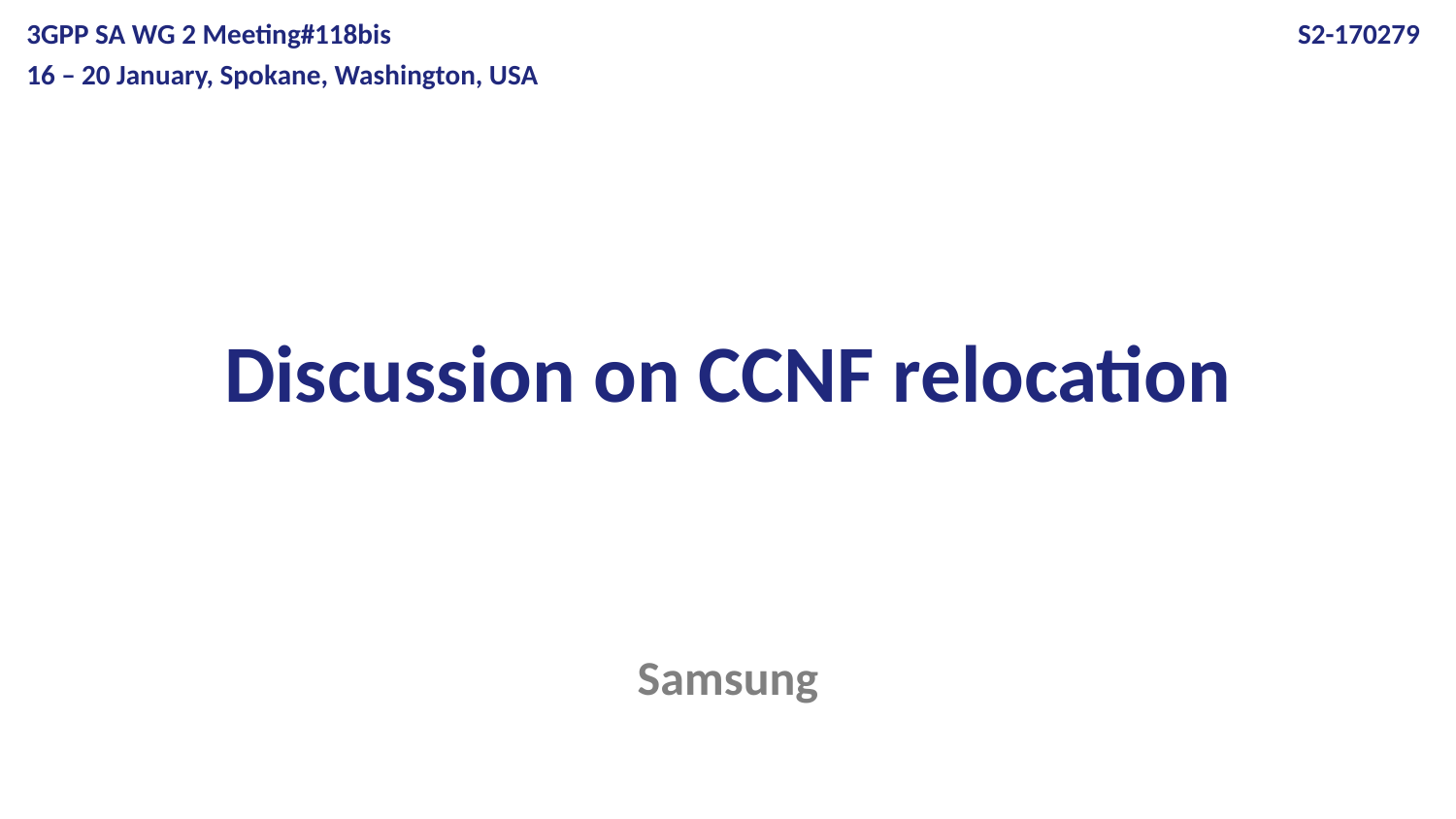

3GPP SA WG 2 Meeting#118bis
16 – 20 January, Spokane, Washington, USA

S2-170279
# Discussion on CCNF relocation
Samsung